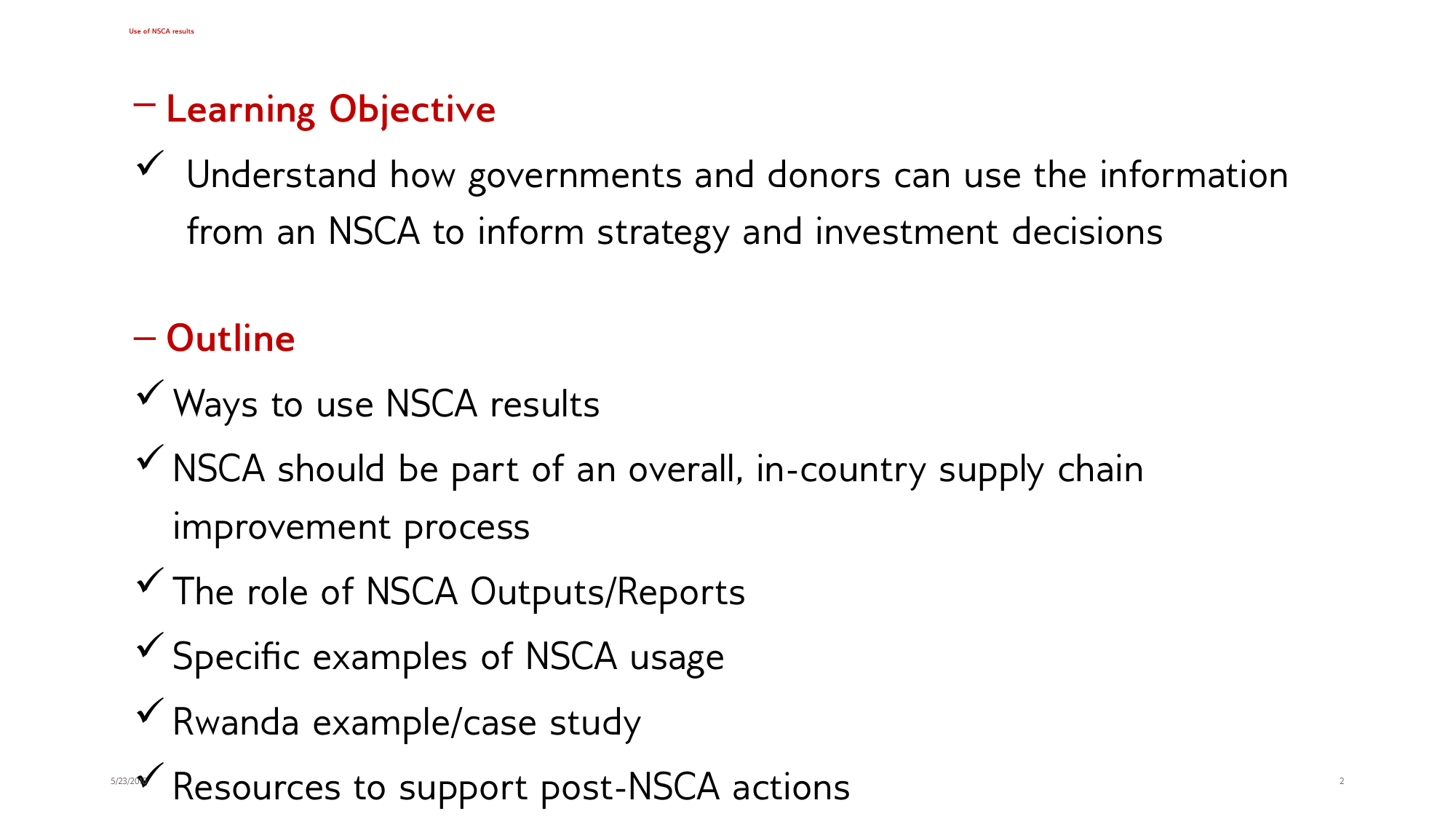

# Use of NSCA results
Learning Objective
Understand how governments and donors can use the information from an NSCA to inform strategy and investment decisions

Outline
Ways to use NSCA results
NSCA should be part of an overall, in-country supply chain improvement process
The role of NSCA Outputs/Reports
Specific examples of NSCA usage
Rwanda example/case study
Resources to support post-NSCA actions

5/23/2018
2